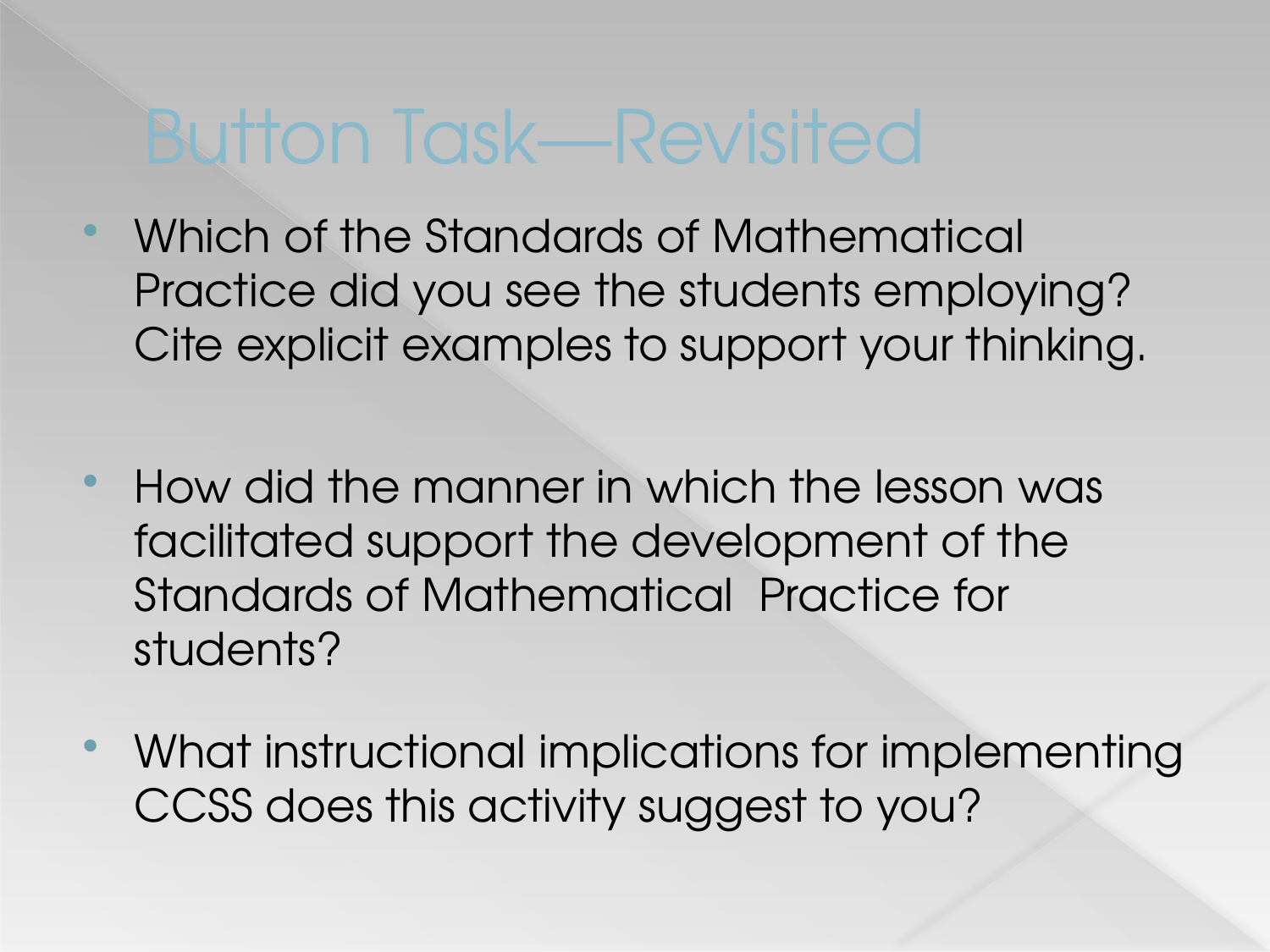

# Button Task—Revisited
Which of the Standards of Mathematical Practice did you see the students employing? Cite explicit examples to support your thinking.

How did the manner in which the lesson was facilitated support the development of the Standards of Mathematical  Practice for students?

What instructional implications for implementing CCSS does this activity suggest to you?